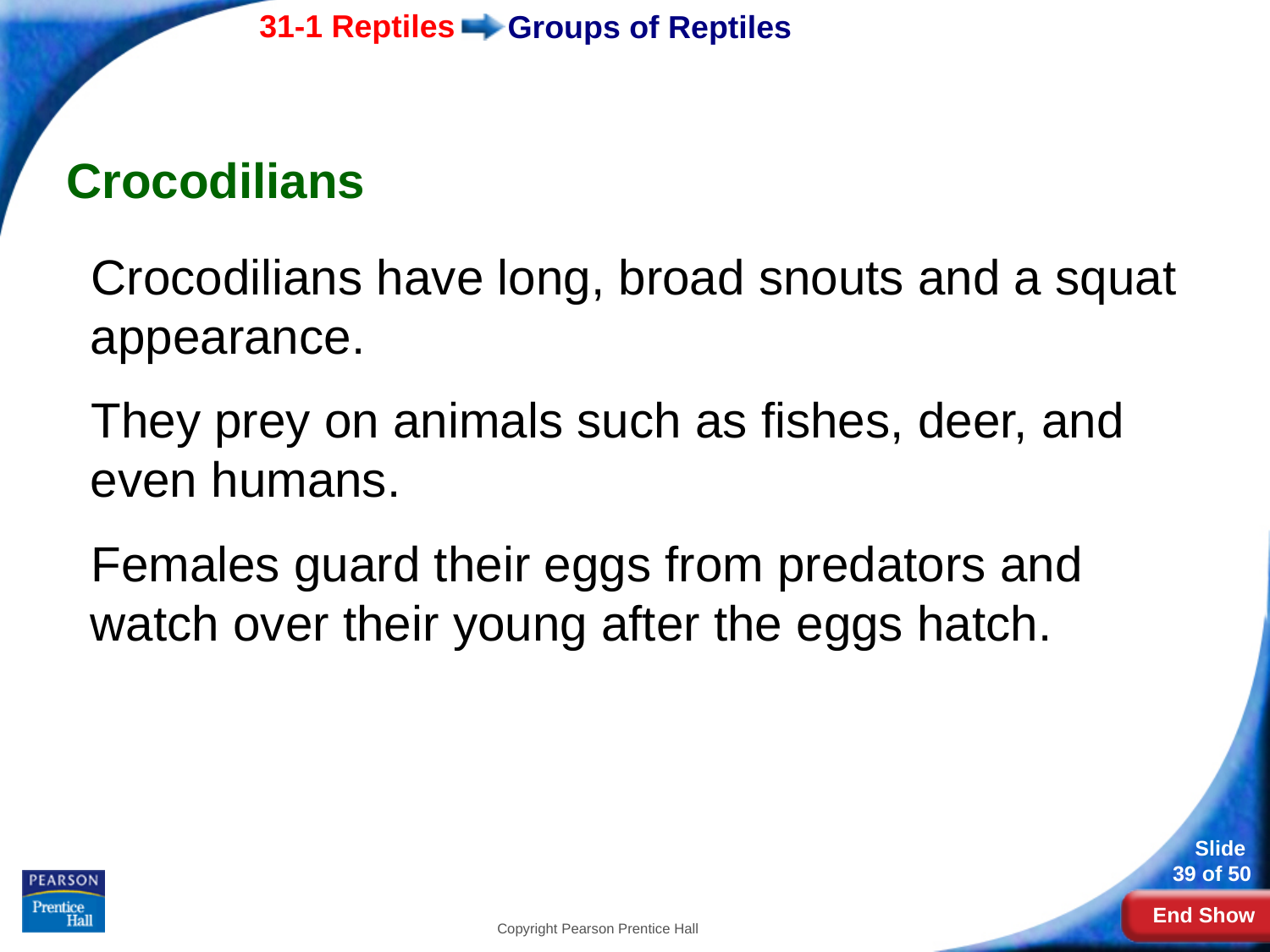

# Groups of Reptiles
Crocodilians
Crocodilians have long, broad snouts and a squat appearance.
They prey on animals such as fishes, deer, and even humans.
Females guard their eggs from predators and watch over their young after the eggs hatch.
Copyright Pearson Prentice Hall